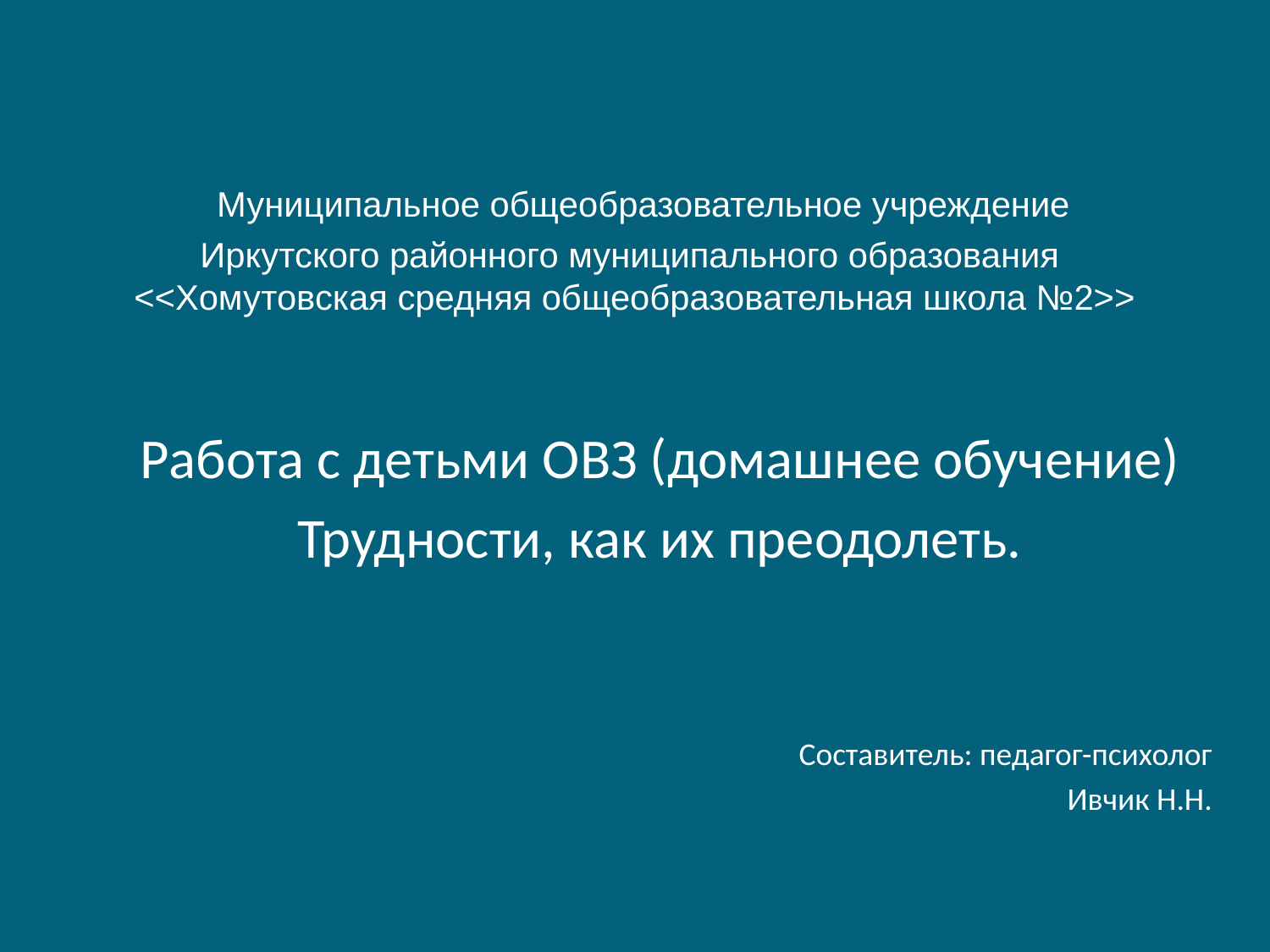

# Муниципальное общеобразовательное учреждение Иркутского районного муниципального образования <<Хомутовская средняя общеобразовательная школа №2>>
Работа с детьми ОВЗ (домашнее обучение)
Трудности, как их преодолеть.

Составитель: педагог-психолог
Ивчик Н.Н.